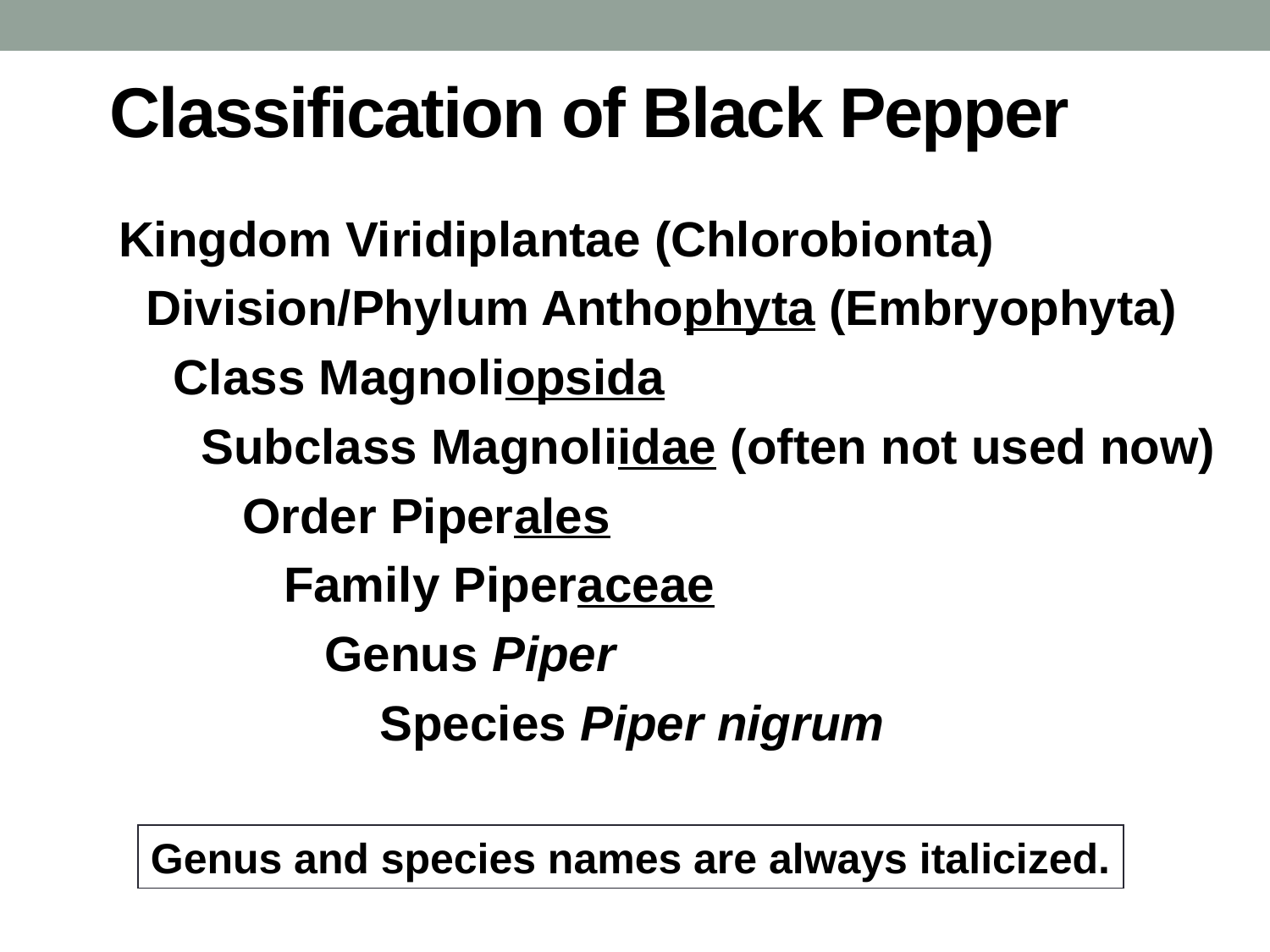

# Classification of Black Pepper
Kingdom Viridiplantae (Chlorobionta)
  Division/Phylum Anthophyta (Embryophyta)
    Class Magnoliopsida
      Subclass Magnoliidae (often not used now)
         Order Piperales
            Family Piperaceae
               Genus Piper
                   Species Piper nigrum
Genus and species names are always italicized.